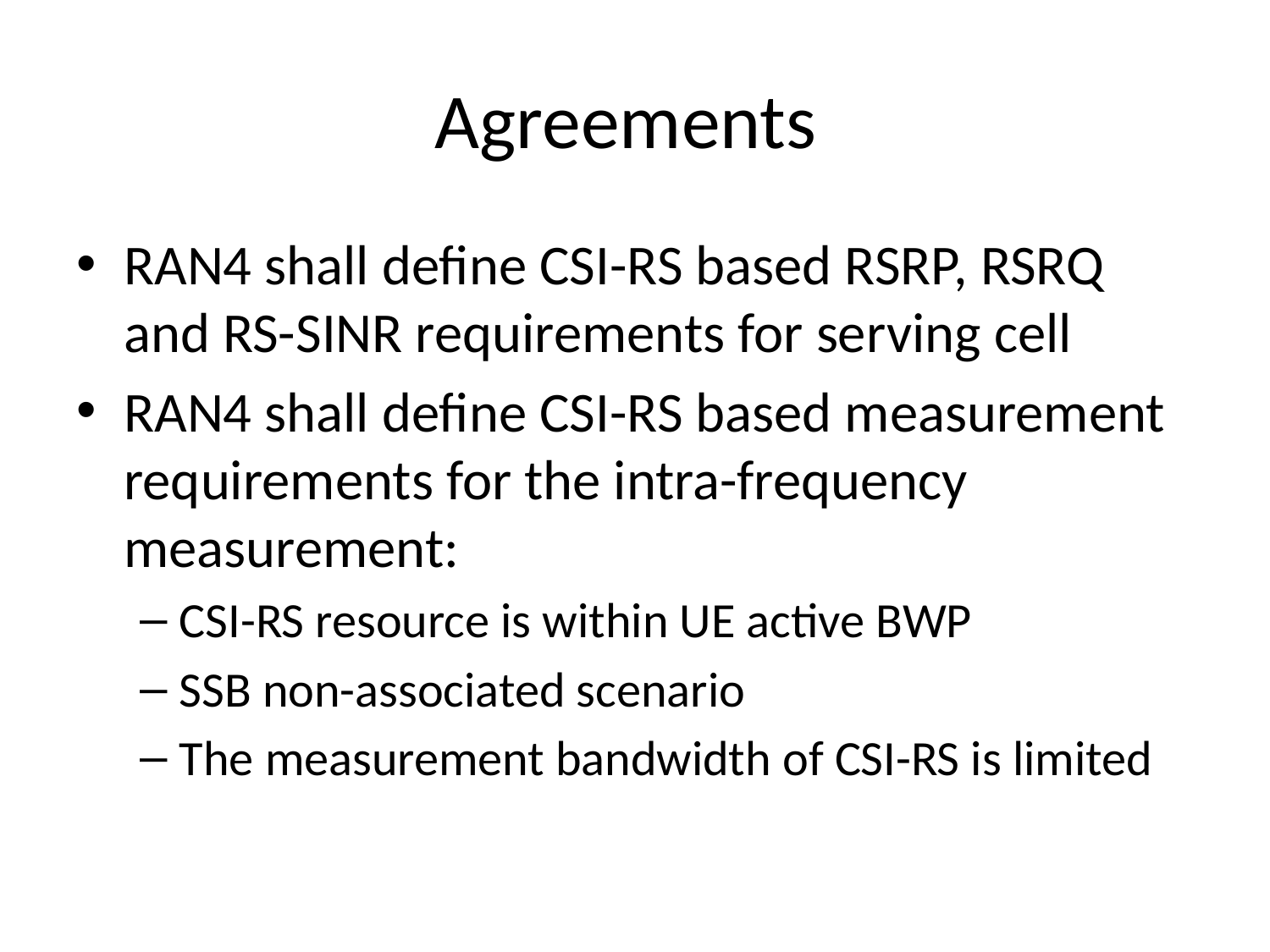

# Agreements
RAN4 shall define CSI-RS based RSRP, RSRQ and RS-SINR requirements for serving cell
RAN4 shall define CSI-RS based measurement requirements for the intra-frequency measurement:
CSI-RS resource is within UE active BWP
SSB non-associated scenario
The measurement bandwidth of CSI-RS is limited